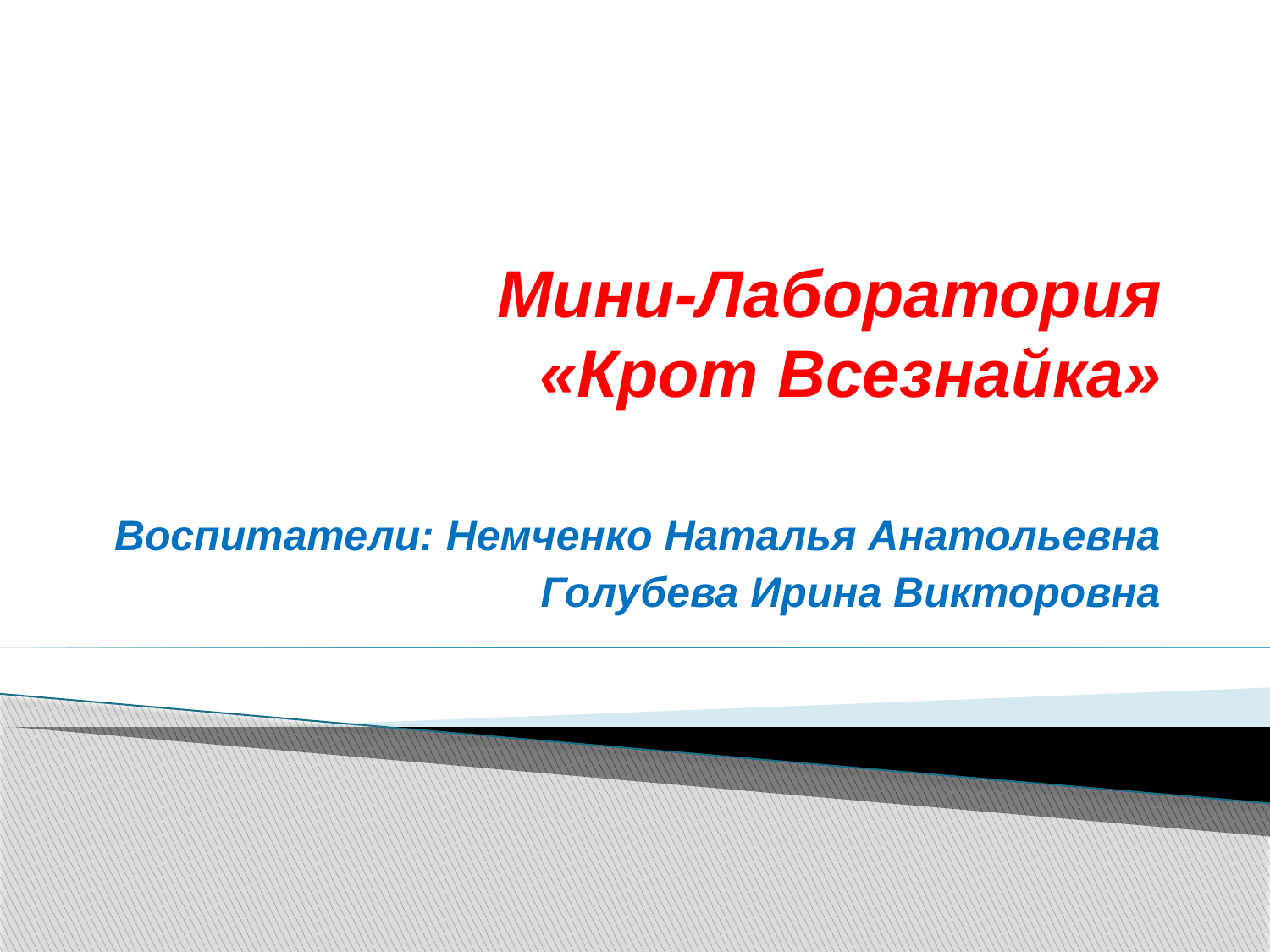

# Мини-Лаборатория «Крот Всезнайка»
Воспитатели: Немченко Наталья Анатольевна
Голубева Ирина Викторовна